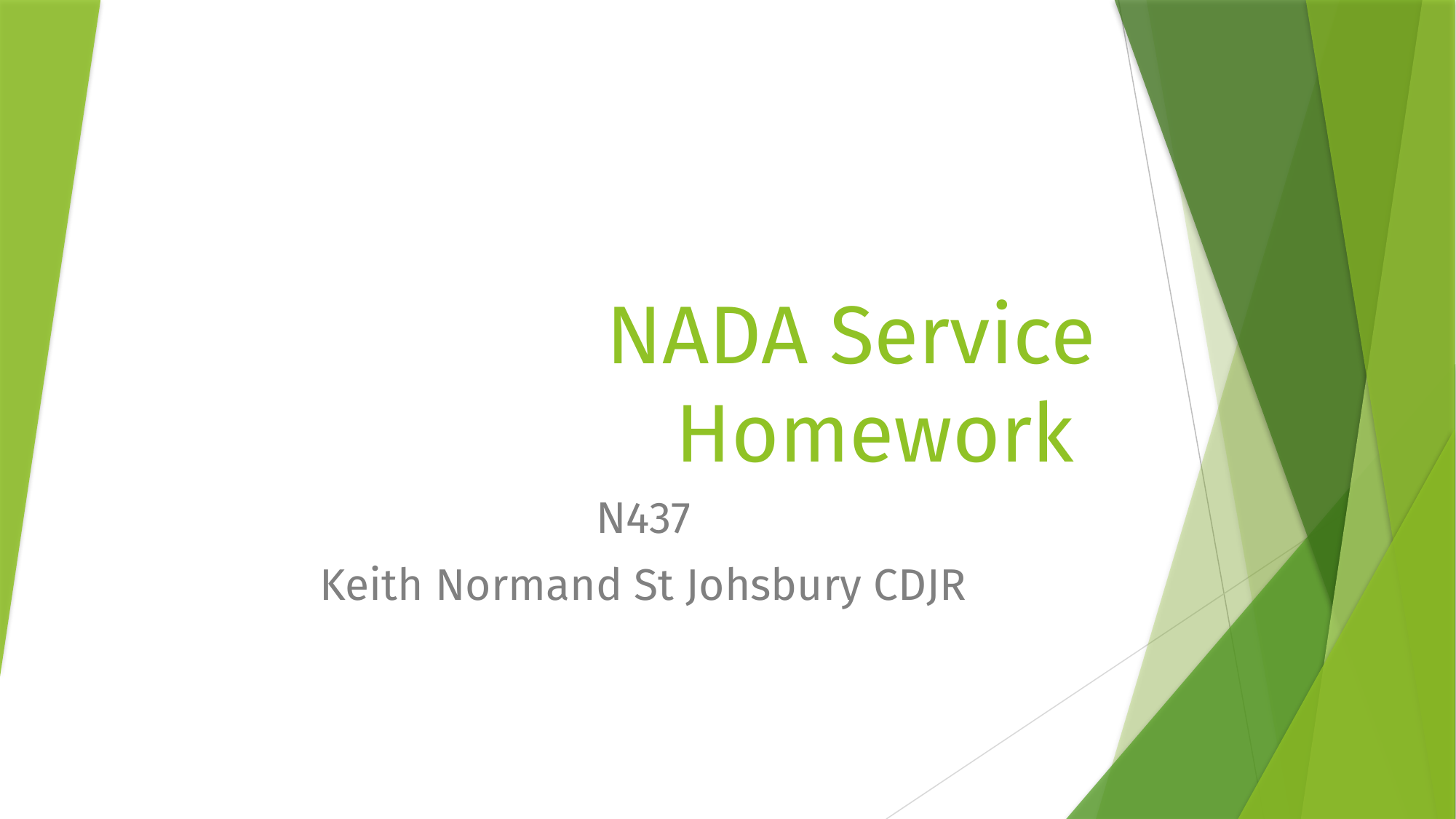

# NADA Service Homework
N437
Keith Normand St Johsbury CDJR